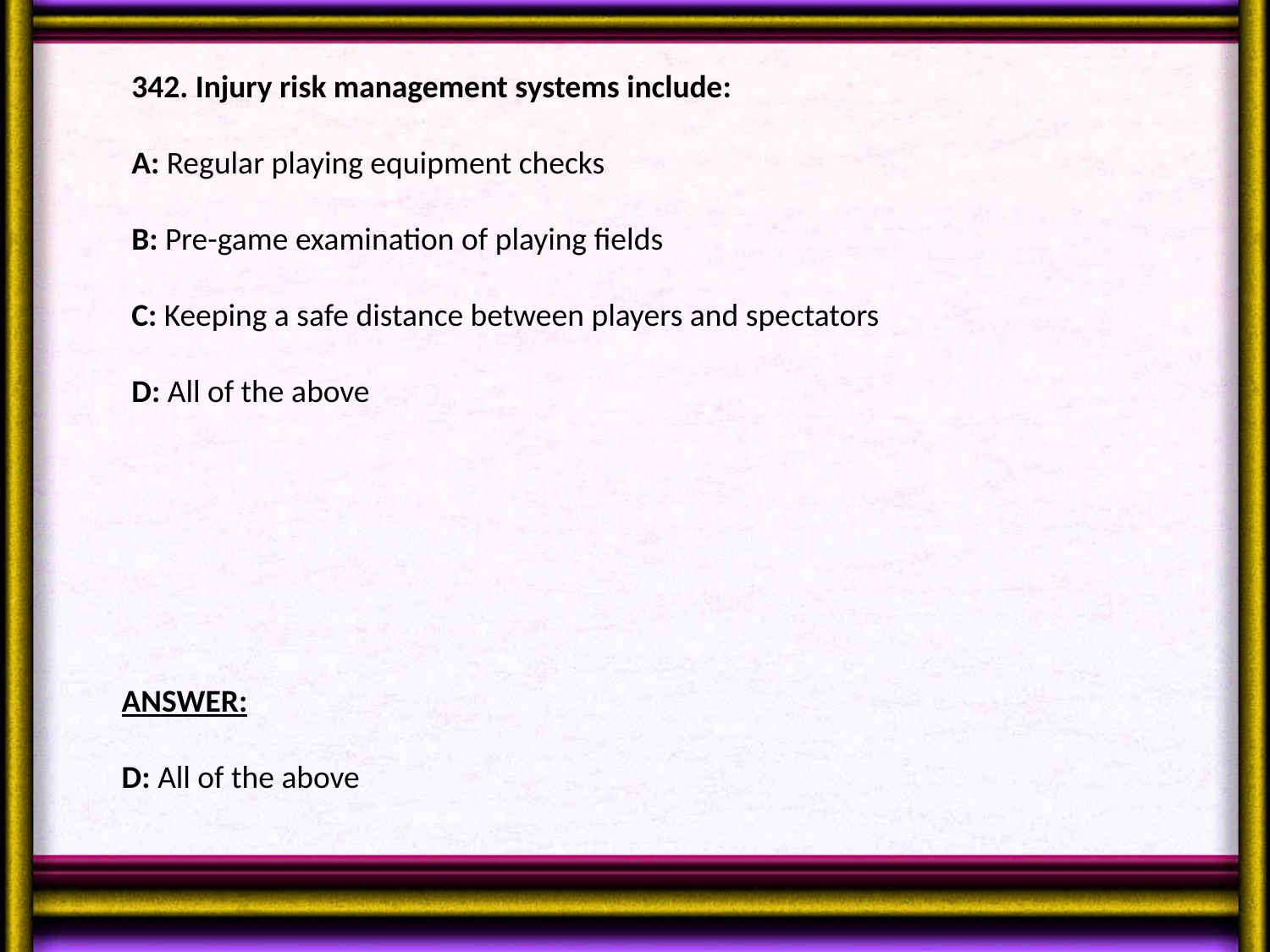

342. Injury risk management systems include:

A: Regular playing equipment checks

B: Pre-game examination of playing fields

C: Keeping a safe distance between players and spectators

D: All of the above

ANSWER:

D: All of the above